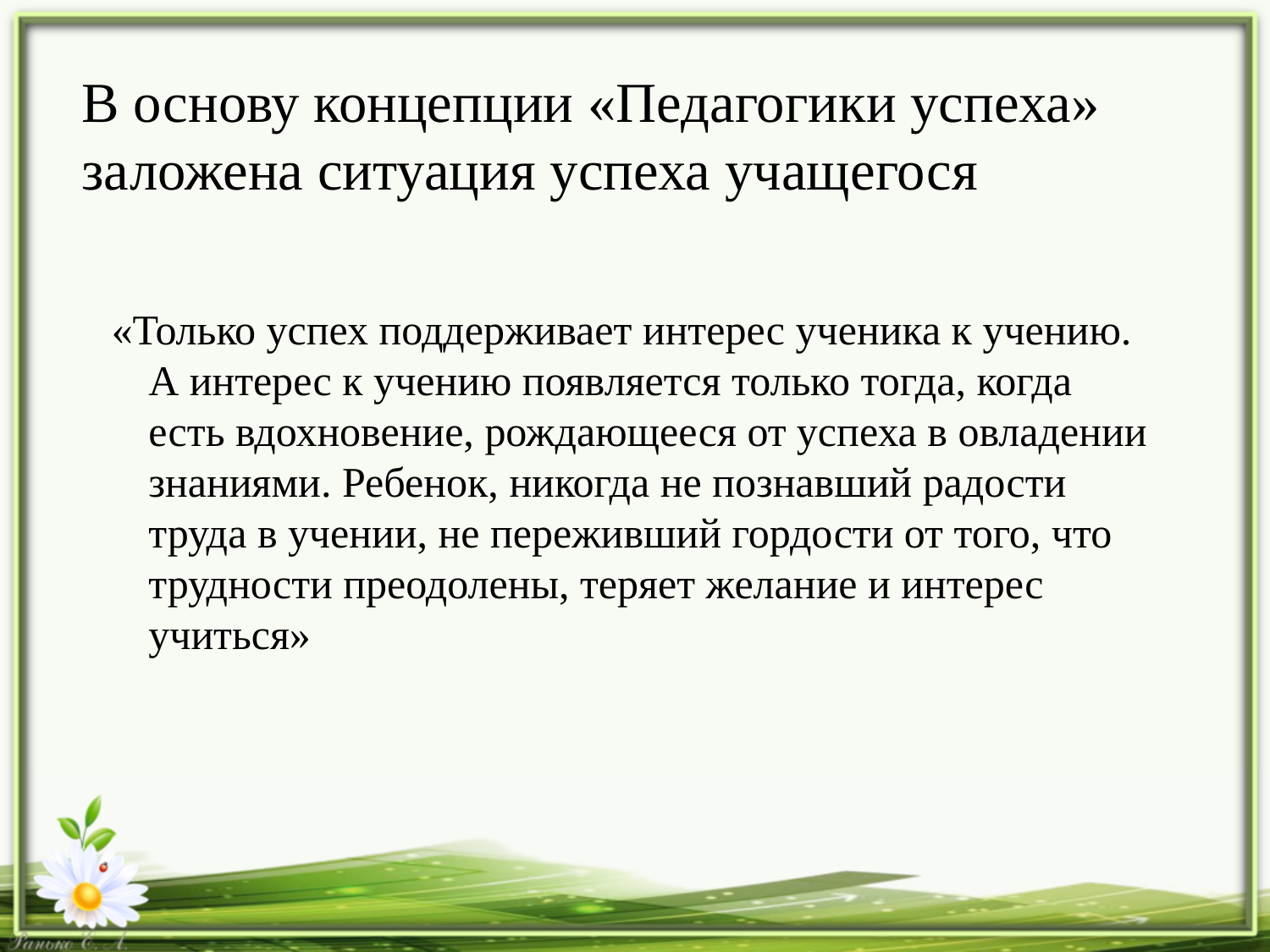

В основу концепции «Педагогики успеха» заложена ситуация успеха учащегося
«Только успех поддерживает интерес ученика к учению. А интерес к учению появляется только тогда, когда есть вдохновение, рождающееся от успеха в овладении знаниями. Ребенок, никогда не познавший радости труда в учении, не переживший гордости от того, что трудности преодолены, теряет желание и интерес учиться»